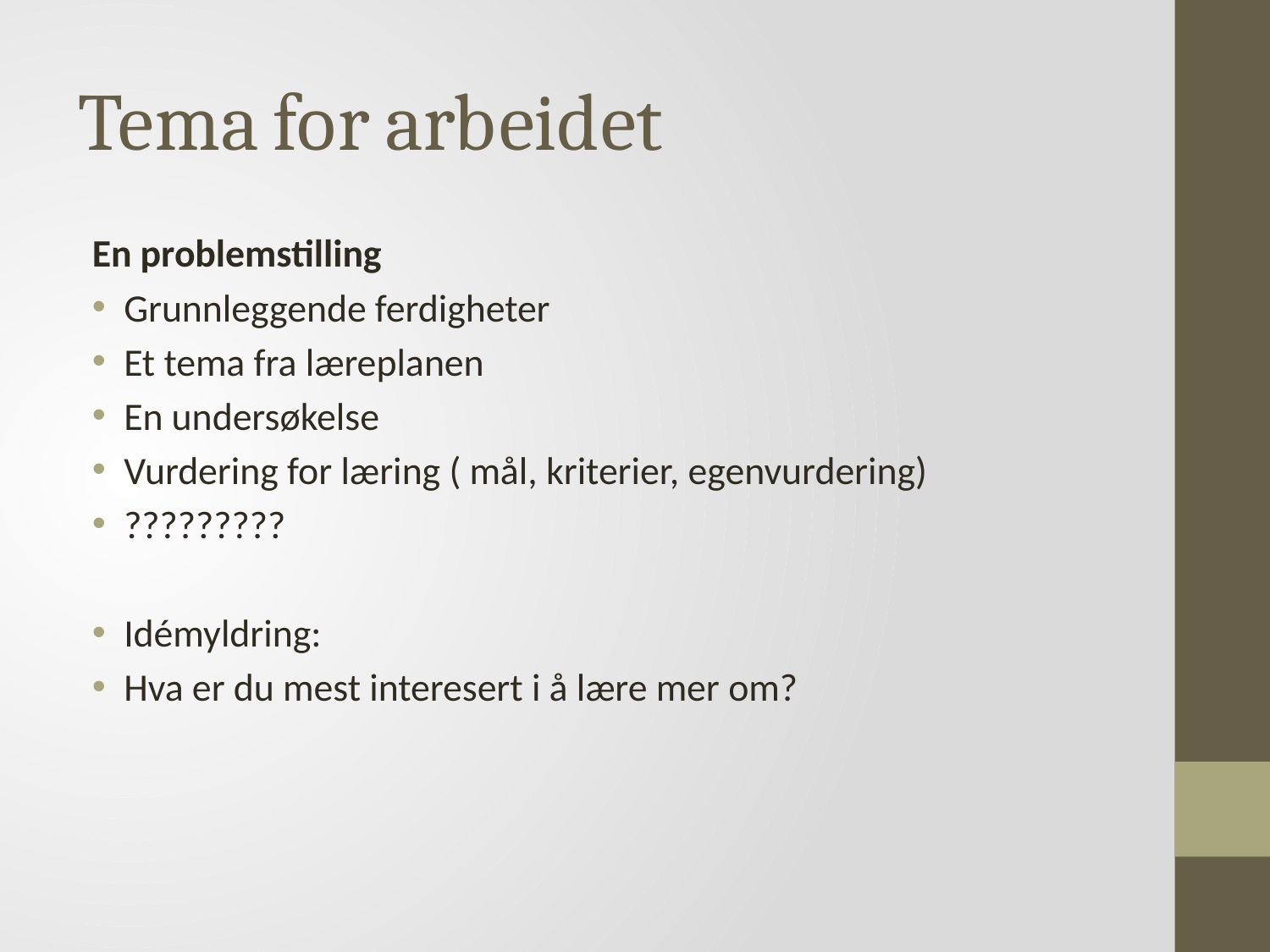

# Tema for arbeidet
En problemstilling
Grunnleggende ferdigheter
Et tema fra læreplanen
En undersøkelse
Vurdering for læring ( mål, kriterier, egenvurdering)
?????????

Idémyldring:
Hva er du mest interesert i å lære mer om?